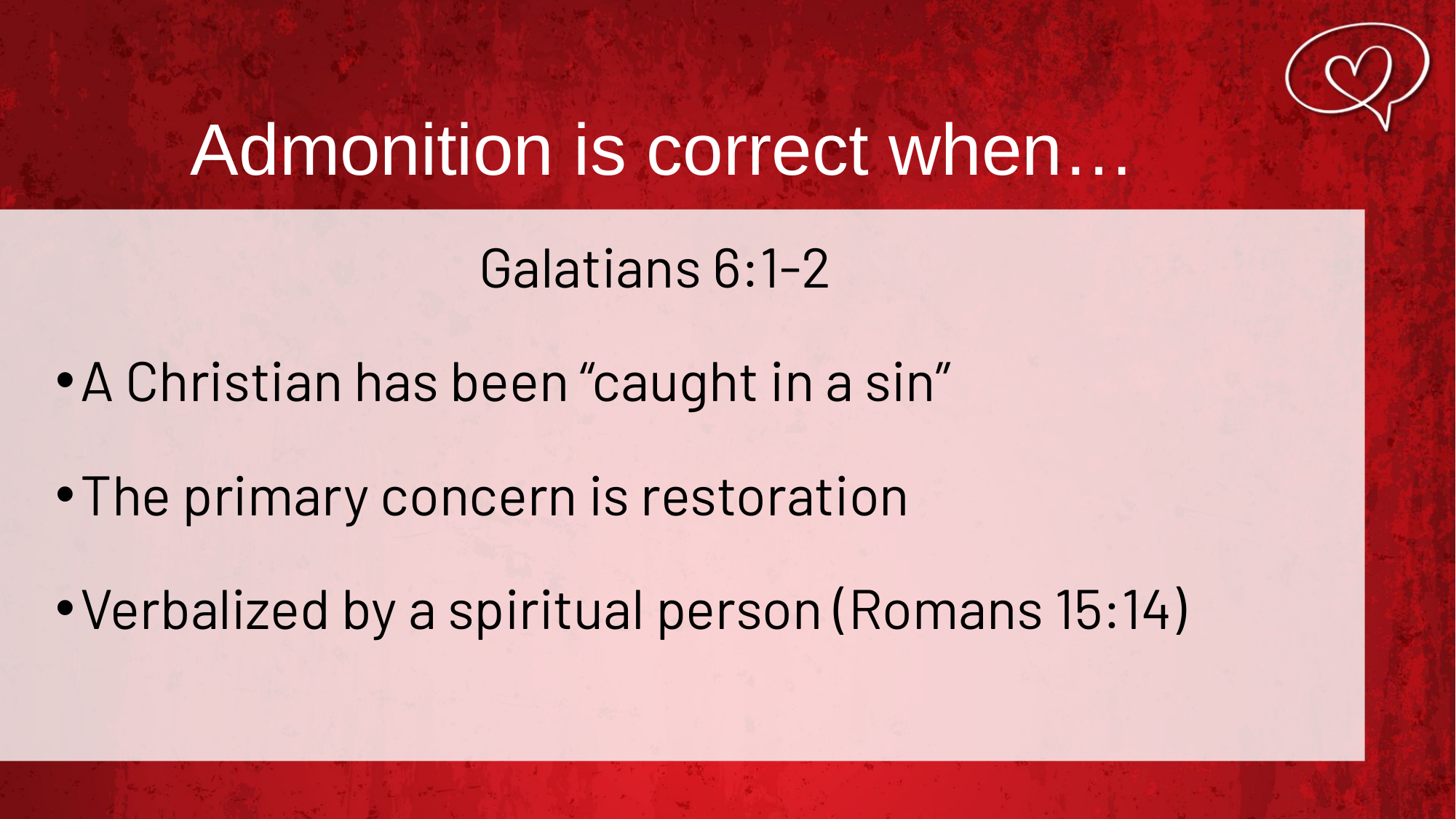

# Admonition is correct when…
Galatians 6:1-2
A Christian has been “caught in a sin”
The primary concern is restoration
Verbalized by a spiritual person (Romans 15:14)